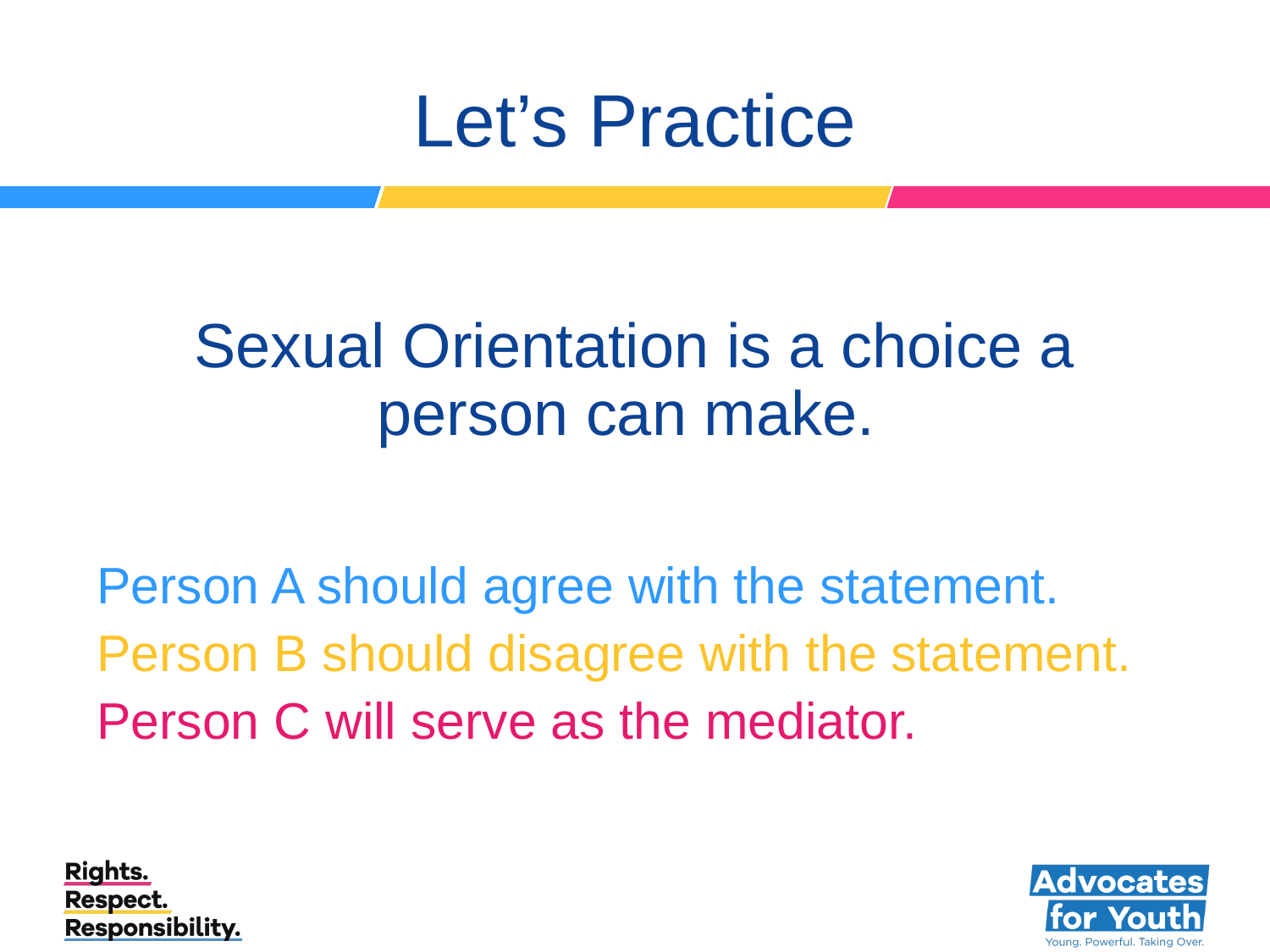

# Let’s Practice
Sexual Orientation is a choice a person can make.

Person A should agree with the statement.
Person B should disagree with the statement.
Person C will serve as the mediator.